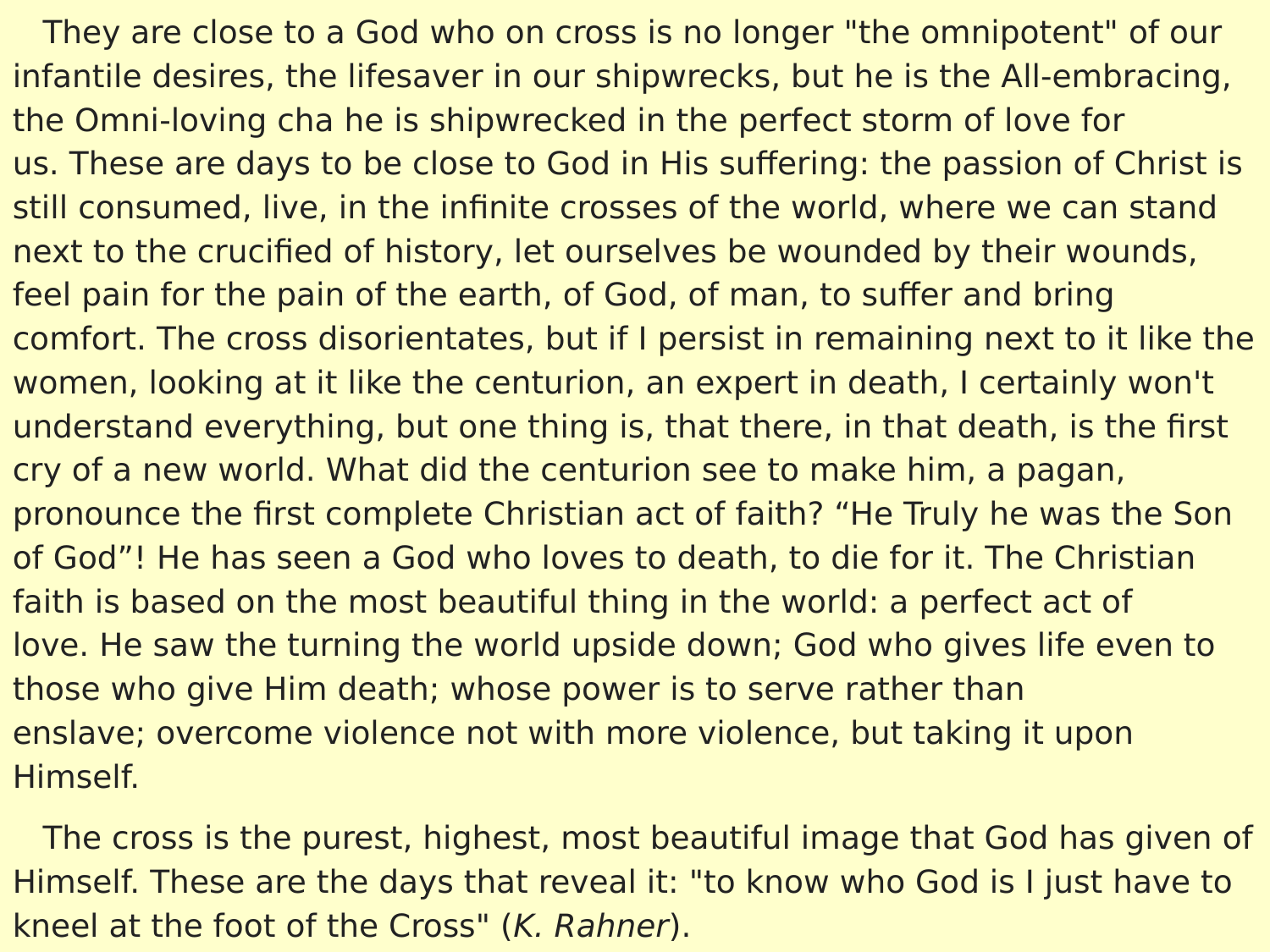

They are close to a God who on cross is no longer "the omnipotent" of our infantile desires, the lifesaver in our shipwrecks, but he is the All-embracing, the Omni-loving cha he is shipwrecked in the perfect storm of love for us. These are days to be close to God in His suffering: the passion of Christ is still consumed, live, in the infinite crosses of the world, where we can stand next to the crucified of history, let ourselves be wounded by their wounds, feel pain for the pain of the earth, of God, of man, to suffer and bring comfort. The cross disorientates, but if I persist in remaining next to it like the women, looking at it like the centurion, an expert in death, I certainly won't understand everything, but one thing is, that there, in that death, is the first cry of a new world. What did the centurion see to make him, a pagan, pronounce the first complete Christian act of faith? “He Truly he was the Son of God”! He has seen a God who loves to death, to die for it. The Christian faith is based on the most beautiful thing in the world: a perfect act of love. He saw the turning the world upside down; God who gives life even to those who give Him death; whose power is to serve rather than enslave; overcome violence not with more violence, but taking it upon Himself.
   The cross is the purest, highest, most beautiful image that God has given of Himself. These are the days that reveal it: "to know who God is I just have to kneel at the foot of the Cross" (K. Rahner).